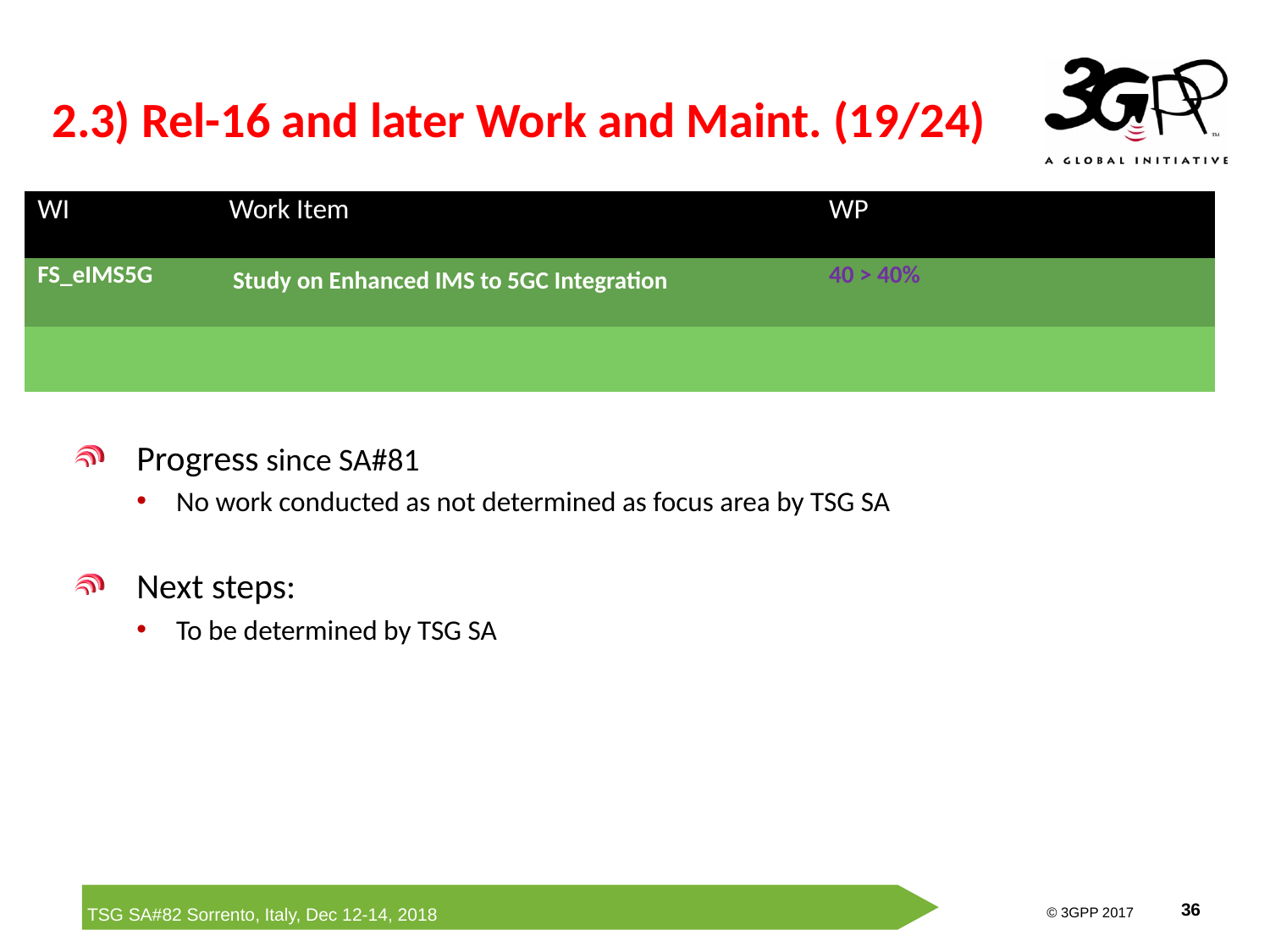

# 2.3) Rel-16 and later Work and Maint. (19/24)
| WI | Work Item | WP |  |  |
| --- | --- | --- | --- | --- |
| FS\_eIMS5G | Study on Enhanced IMS to 5GC Integration | 40 > 40% |  |  |
|  |  |  |  |  |
Progress since SA#81
No work conducted as not determined as focus area by TSG SA

Next steps:
To be determined by TSG SA